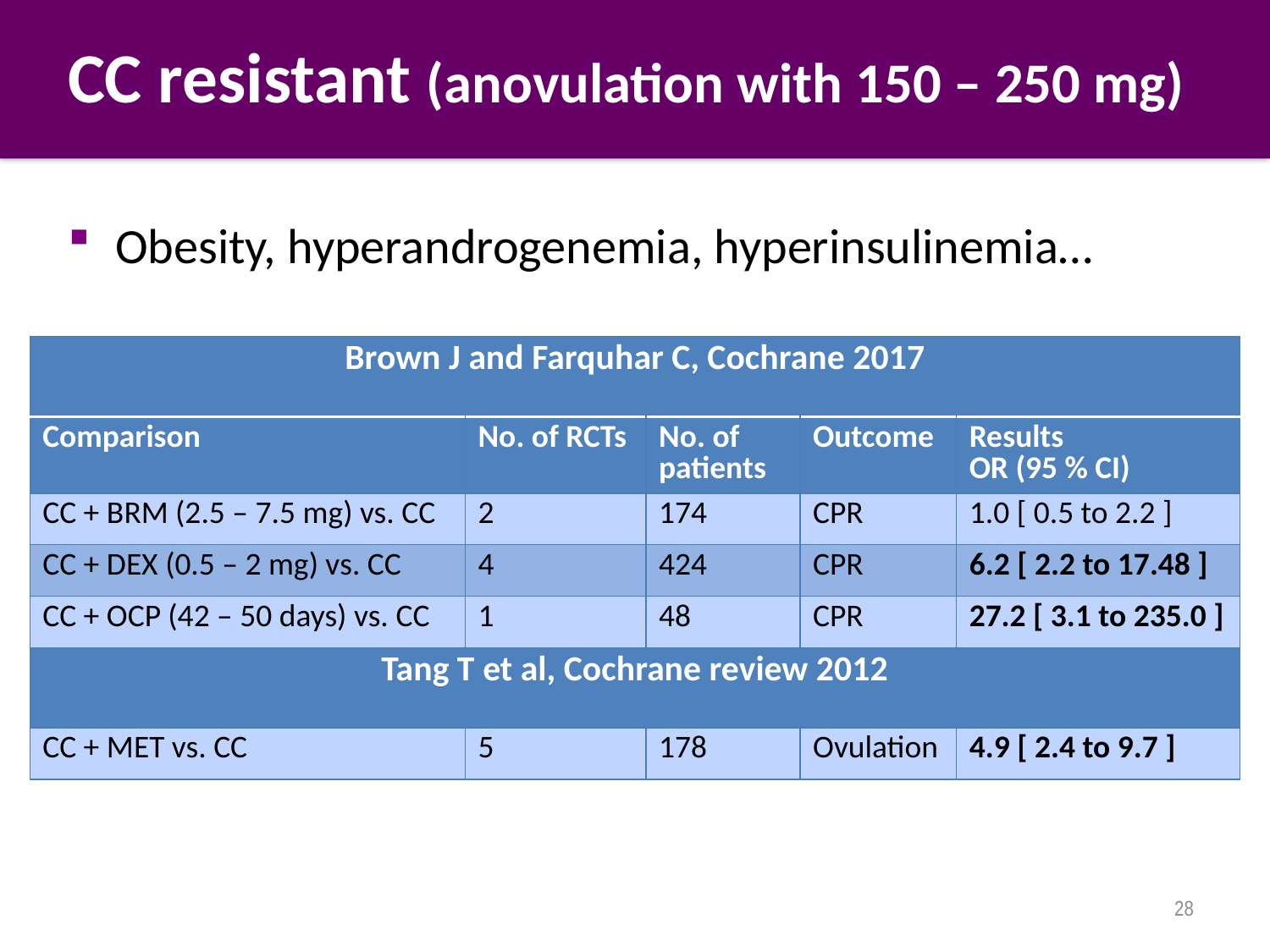

# CC resistant (anovulation with 150 – 250 mg)
Obesity, hyperandrogenemia, hyperinsulinemia…

| Brown J and Farquhar C, Cochrane 2017 |  |  |  |  |
| --- | --- | --- | --- | --- |
| Comparison | No. of RCTs | No. of patients | Outcome | Results OR (95 % CI) |
| CC + BRM (2.5 – 7.5 mg) vs. CC | 2 | 174 | CPR | 1.0 [ 0.5 to 2.2 ] |
| CC + DEX (0.5 – 2 mg) vs. CC | 4 | 424 | CPR | 6.2 [ 2.2 to 17.48 ] |
| CC + OCP (42 – 50 days) vs. CC | 1 | 48 | CPR | 27.2 [ 3.1 to 235.0 ] |
| Tang T et al, Cochrane review 2012 |  |  |  |  |
| CC + MET vs. CC | 5 | 178 | Ovulation | 4.9 [ 2.4 to 9.7 ] |
28